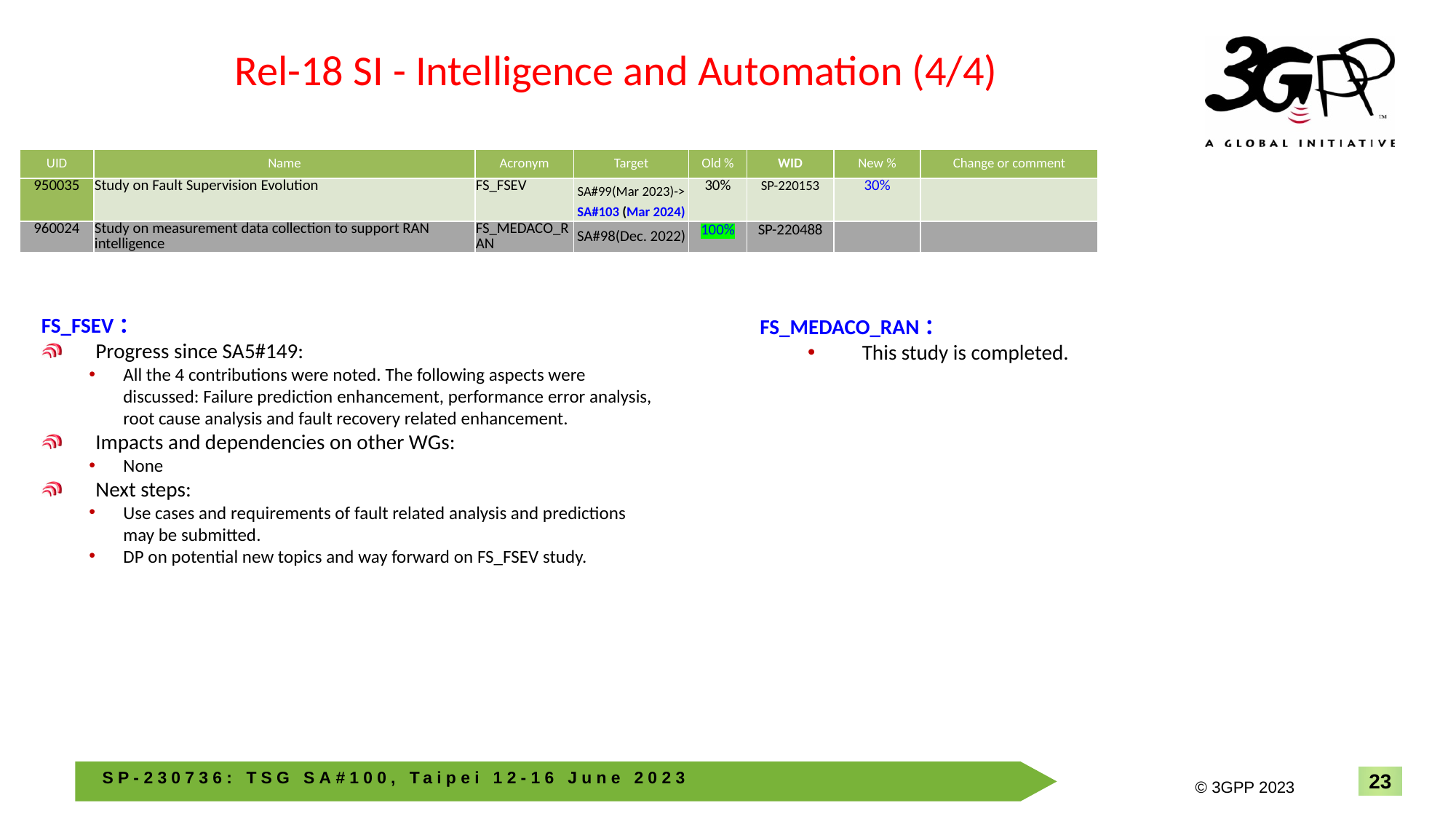

# Rel-18 SI - Intelligence and Automation (4/4)
| UID | Name | Acronym | Target | Old % | WID | New % | Change or comment |
| --- | --- | --- | --- | --- | --- | --- | --- |
| 950035 | Study on Fault Supervision Evolution | FS\_FSEV | SA#99(Mar 2023)-> SA#103 (Mar 2024) | 30% | SP-220153 | 30% |  |
| 960024 | Study on measurement data collection to support RAN intelligence | FS\_MEDACO\_RAN | SA#98(Dec. 2022) | 100% | SP-220488 |  |  |
FS_FSEV：
Progress since SA5#149:
All the 4 contributions were noted. The following aspects were discussed: Failure prediction enhancement, performance error analysis, root cause analysis and fault recovery related enhancement.
Impacts and dependencies on other WGs:
None
Next steps:
Use cases and requirements of fault related analysis and predictions may be submitted.
DP on potential new topics and way forward on FS_FSEV study.
FS_MEDACO_RAN：
This study is completed.